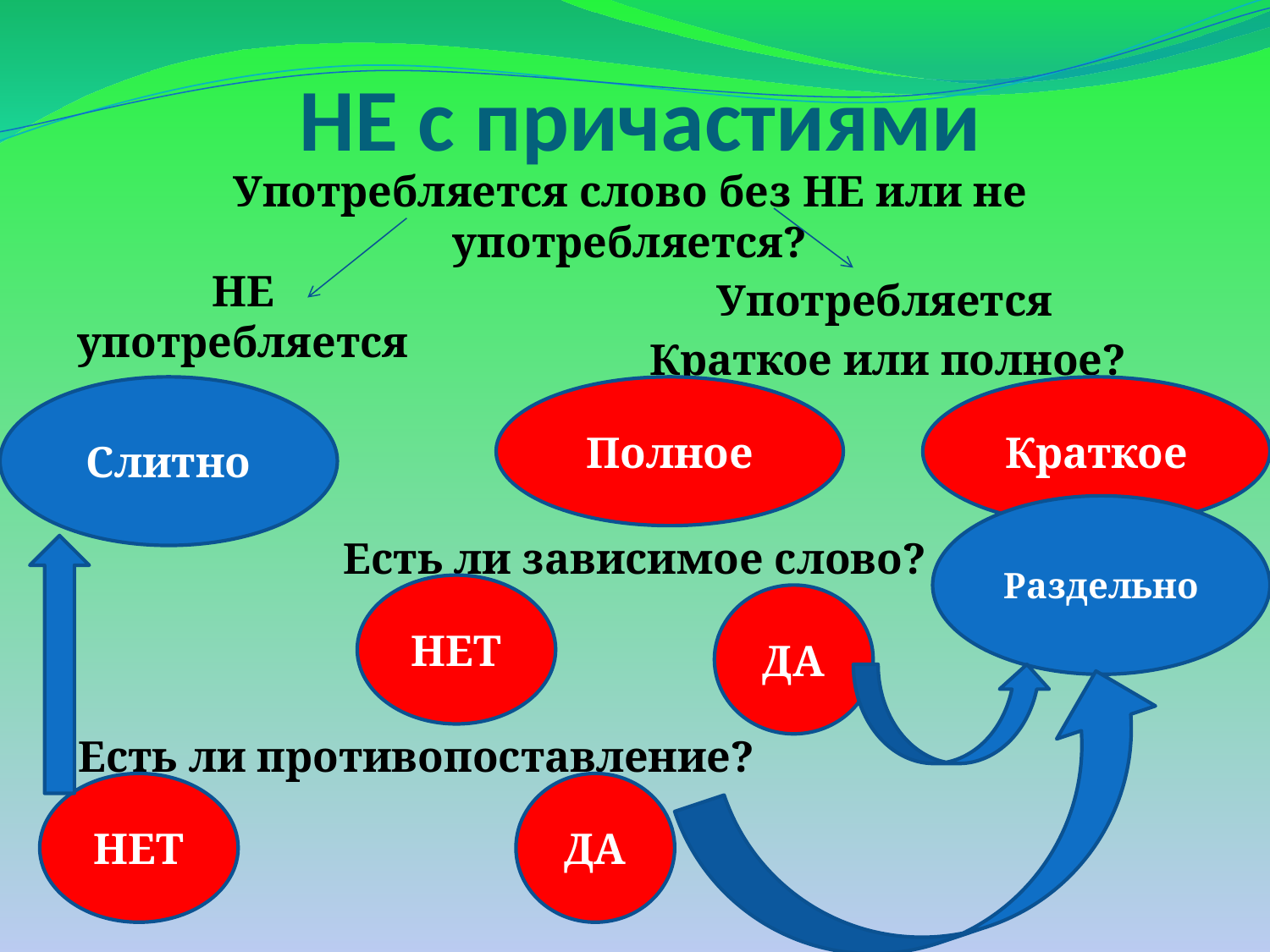

# НЕ с причастиями
Употребляется слово без НЕ или не употребляется?
НЕ употребляется
Употребляется
Краткое или полное?
Слитно
Полное
Краткое
Раздельно
Есть ли зависимое слово?

НЕТ
ДА

Есть ли противопоставление?

НЕТ
ДА